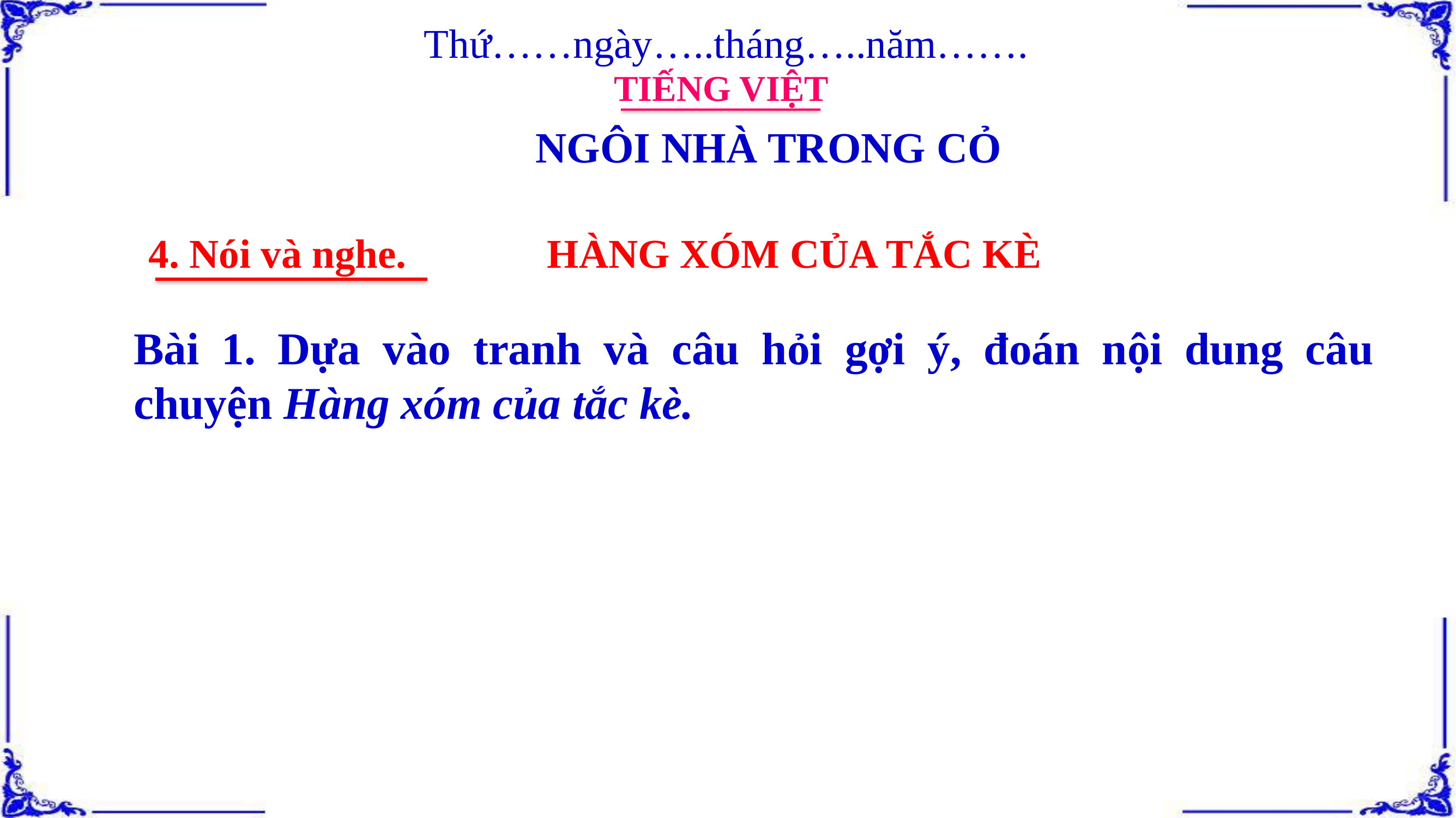

Thứ……ngày…..tháng…..năm…….
TIẾNG VIỆT
NGÔI NHÀ TRONG CỎ
4. Nói và nghe.	       HÀNG XÓM CỦA TẮC KÈ
Bài 1. Dựa vào tranh và câu hỏi gợi ý, đoán nội dung câu chuyện Hàng xóm của tắc kè.